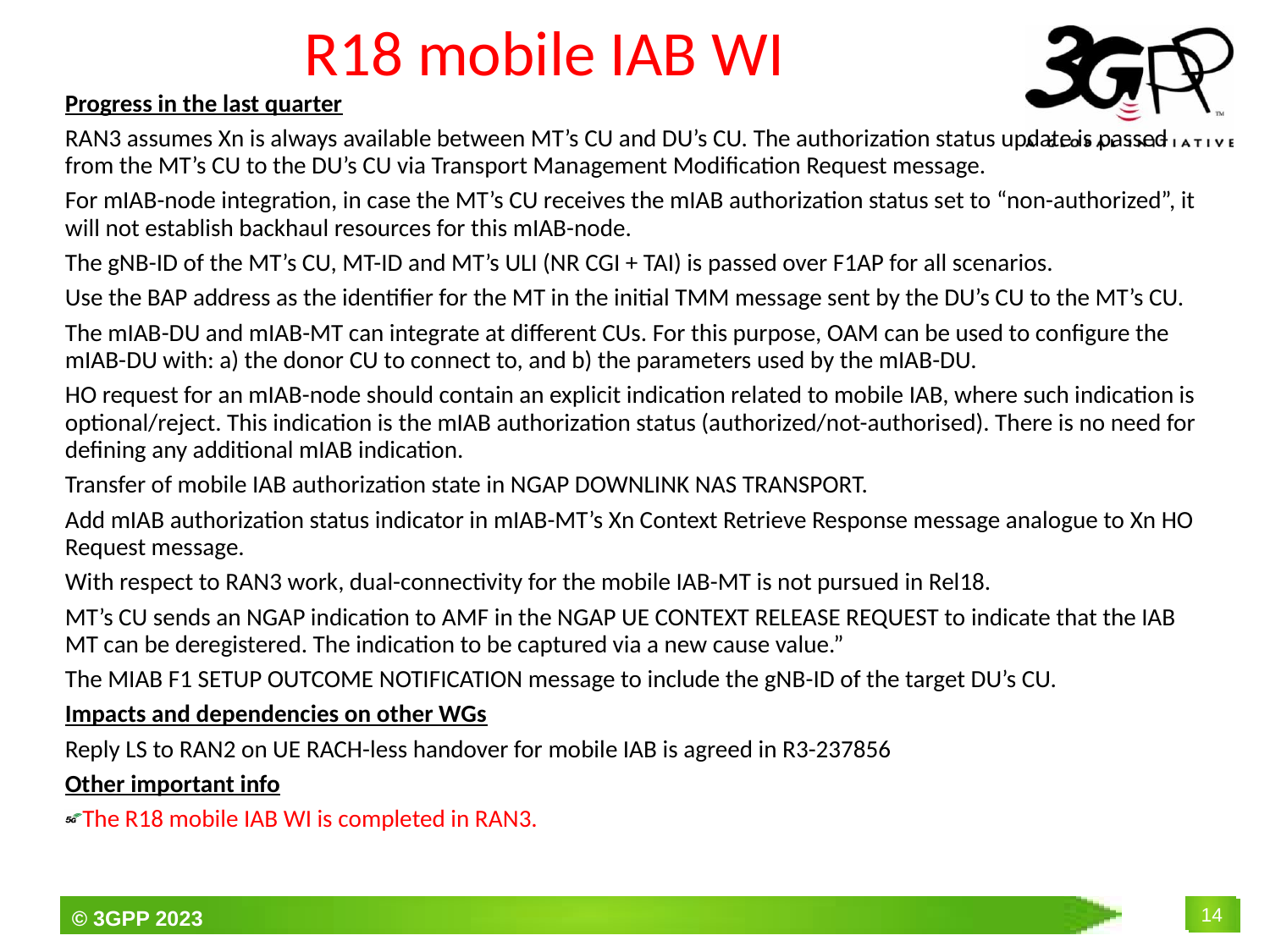

# R18 mobile IAB WI
Progress in the last quarter
RAN3 assumes Xn is always available between MT’s CU and DU’s CU. The authorization status update is passed from the MT’s CU to the DU’s CU via Transport Management Modification Request message.
For mIAB-node integration, in case the MT’s CU receives the mIAB authorization status set to “non-authorized”, it will not establish backhaul resources for this mIAB-node.
The gNB-ID of the MT’s CU, MT-ID and MT’s ULI (NR CGI + TAI) is passed over F1AP for all scenarios.
Use the BAP address as the identifier for the MT in the initial TMM message sent by the DU’s CU to the MT’s CU.
The mIAB-DU and mIAB-MT can integrate at different CUs. For this purpose, OAM can be used to configure the mIAB-DU with: a) the donor CU to connect to, and b) the parameters used by the mIAB-DU.
HO request for an mIAB-node should contain an explicit indication related to mobile IAB, where such indication is optional/reject. This indication is the mIAB authorization status (authorized/not-authorised). There is no need for defining any additional mIAB indication.
Transfer of mobile IAB authorization state in NGAP DOWNLINK NAS TRANSPORT.
Add mIAB authorization status indicator in mIAB-MT’s Xn Context Retrieve Response message analogue to Xn HO Request message.
With respect to RAN3 work, dual-connectivity for the mobile IAB-MT is not pursued in Rel18.
MT’s CU sends an NGAP indication to AMF in the NGAP UE CONTEXT RELEASE REQUEST to indicate that the IAB MT can be deregistered. The indication to be captured via a new cause value.”
The MIAB F1 SETUP OUTCOME NOTIFICATION message to include the gNB-ID of the target DU’s CU.
Impacts and dependencies on other WGs
Reply LS to RAN2 on UE RACH-less handover for mobile IAB is agreed in R3-237856
Other important info
The R18 mobile IAB WI is completed in RAN3.

14